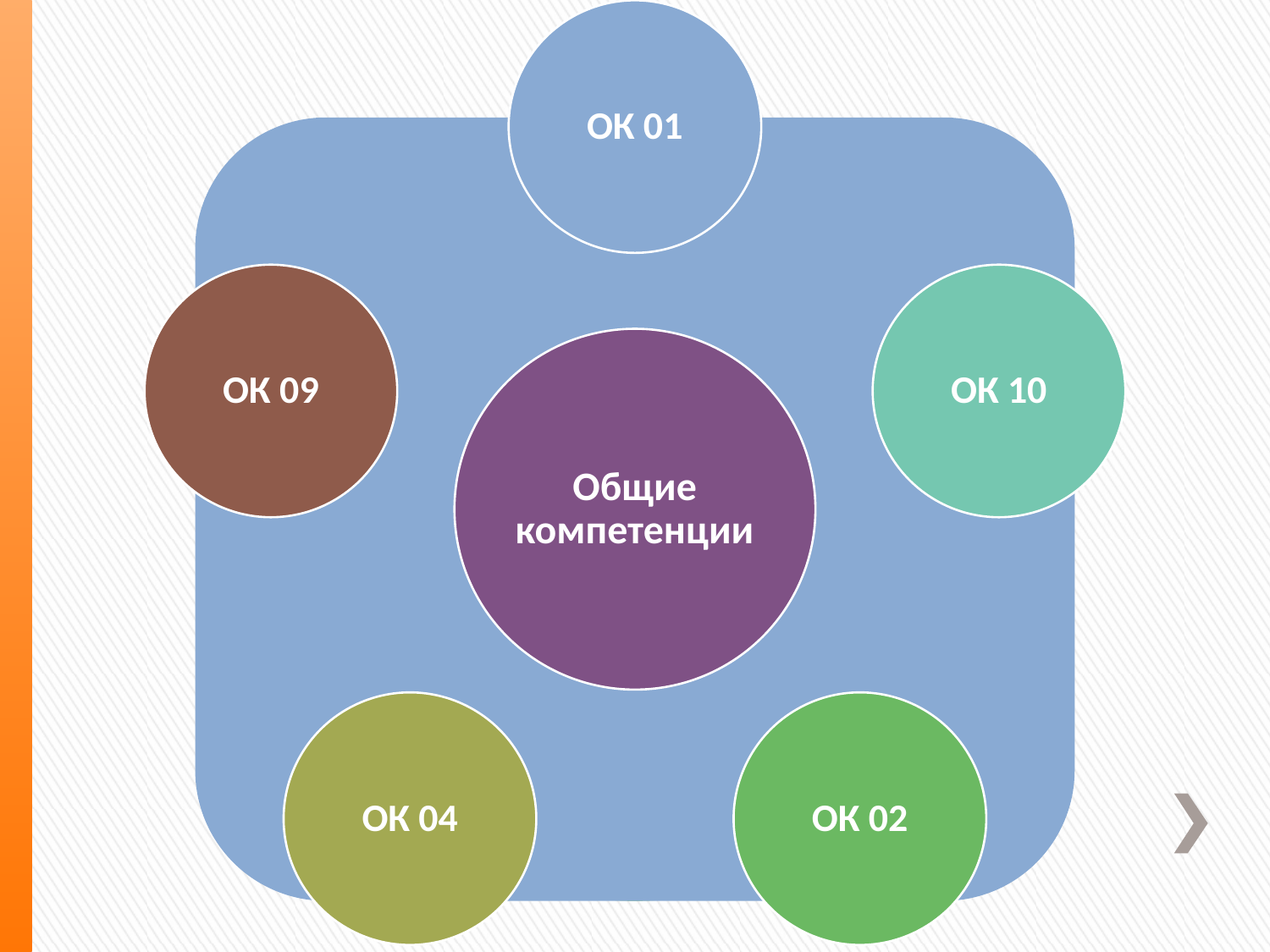

Общие компетенции
ОК 01
ОК 10
ОК 02
ОК 04
ОК 09